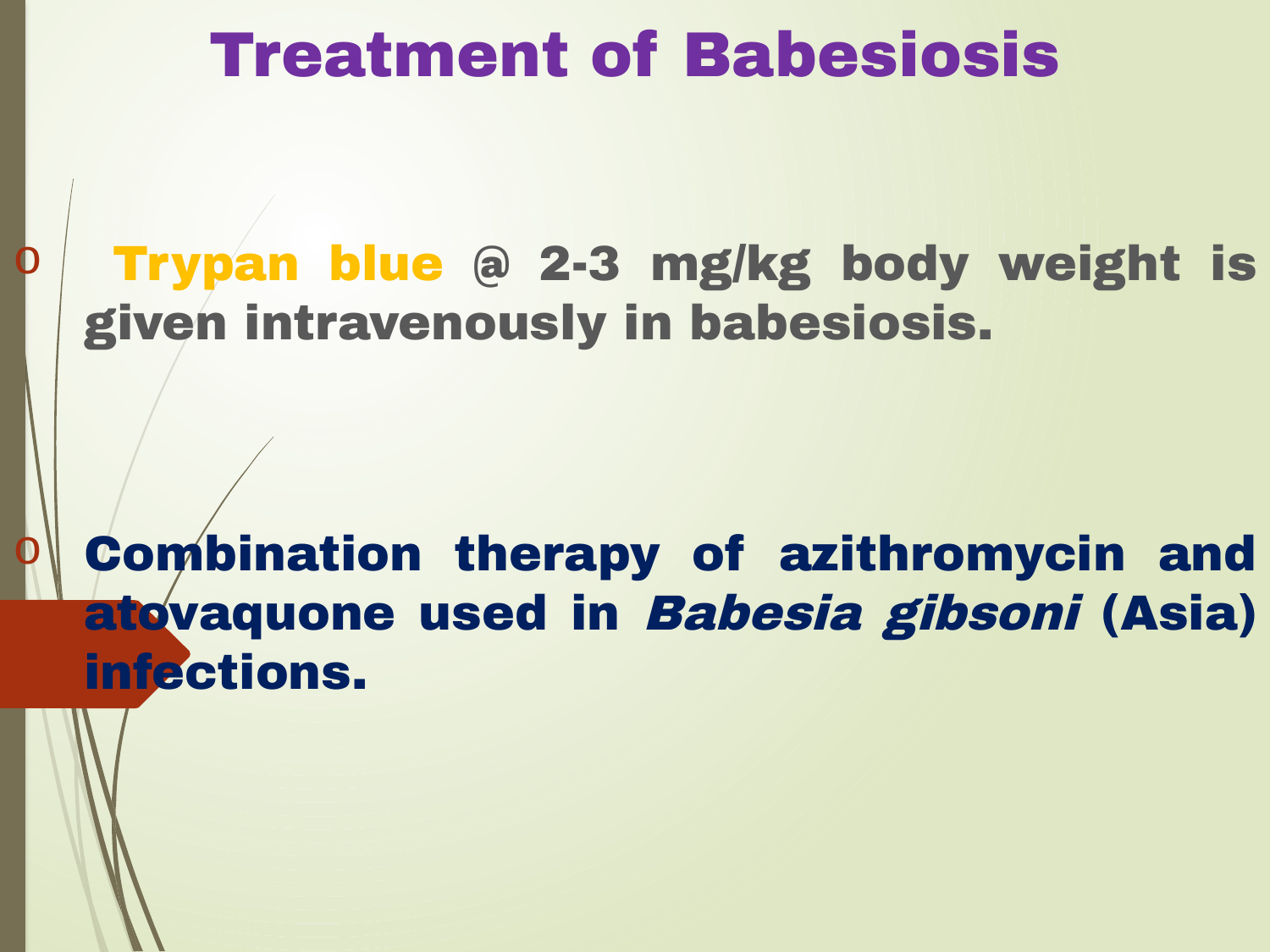

# Treatment of Babesiosis

 Trypan blue @ 2-3 mg/kg body weight is given intravenously in babesiosis.

Combination therapy of azithromycin and atovaquone used in Babesia gibsoni (Asia) infections.